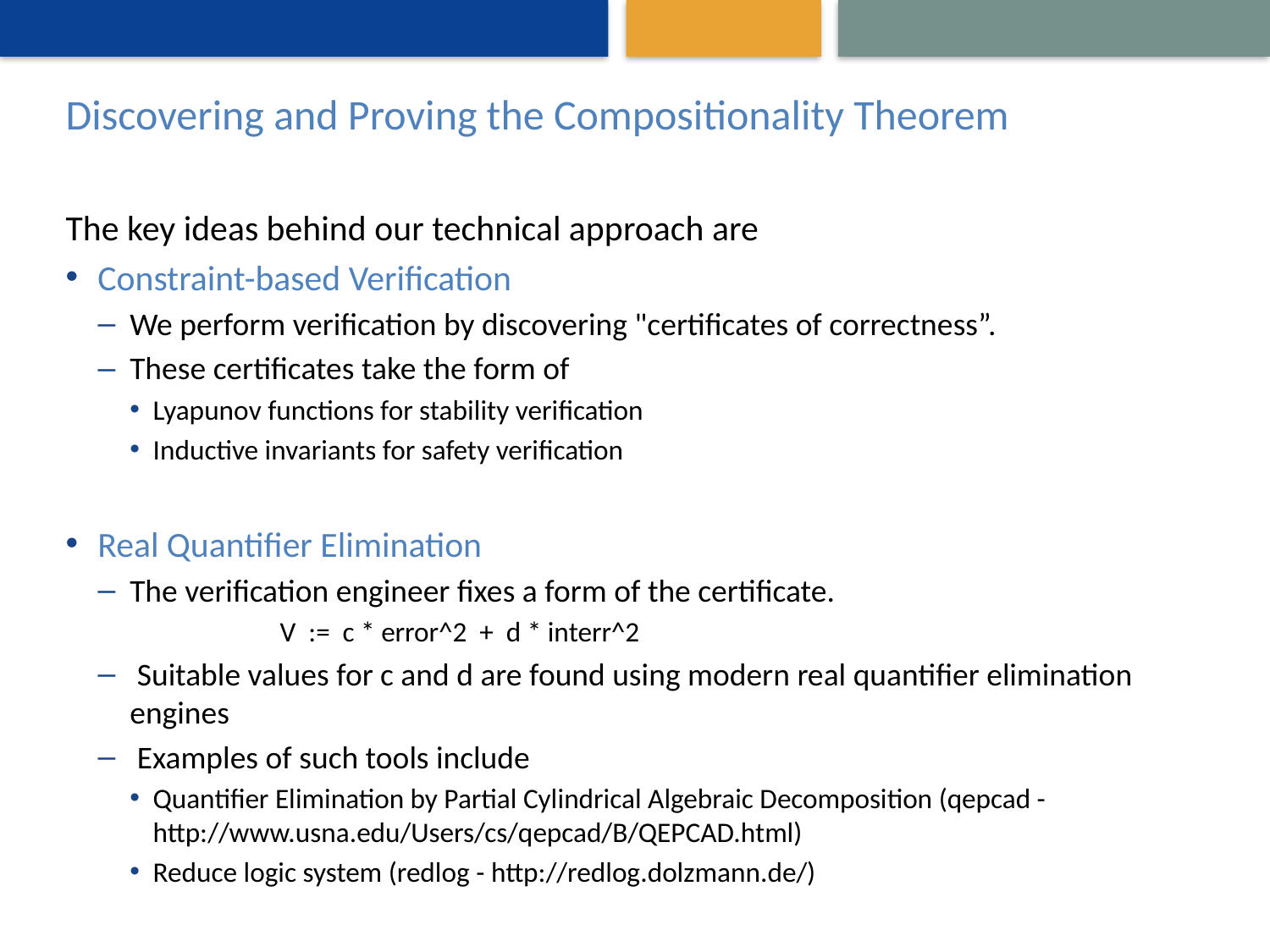

# Discovering and Proving the Compositionality Theorem
The key ideas behind our technical approach are
Constraint-based Verification
We perform verification by discovering "certificates of correctness”.
These certificates take the form of
Lyapunov functions for stability verification
Inductive invariants for safety verification

Real Quantifier Elimination
The verification engineer fixes a form of the certificate.
 		V  :=  c * error^2  +  d * interr^2
 Suitable values for c and d are found using modern real quantifier elimination engines
 Examples of such tools include
Quantifier Elimination by Partial Cylindrical Algebraic Decomposition (qepcad - http://www.usna.edu/Users/cs/qepcad/B/QEPCAD.html)
Reduce logic system (redlog - http://redlog.dolzmann.de/)